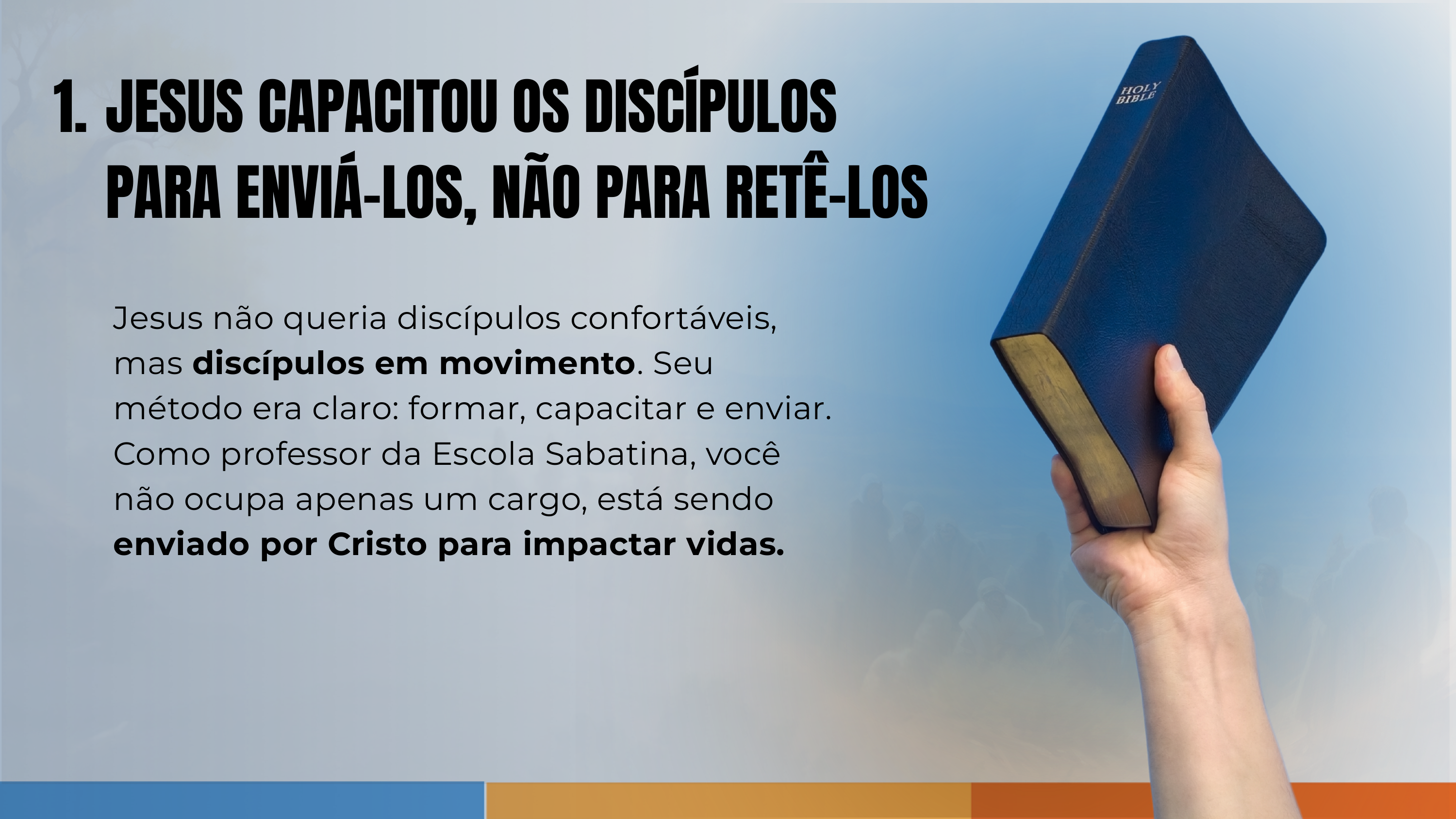

JESUS CAPACITOU OS DISCÍPULOS PARA ENVIÁ-LOS, NÃO PARA RETÊ-LOS

Jesus não queria discípulos confortáveis, mas discípulos em movimento. Seu método era claro: formar, capacitar e enviar. Como professor da Escola Sabatina, você não ocupa apenas um cargo, está sendo enviado por Cristo para impactar vidas.